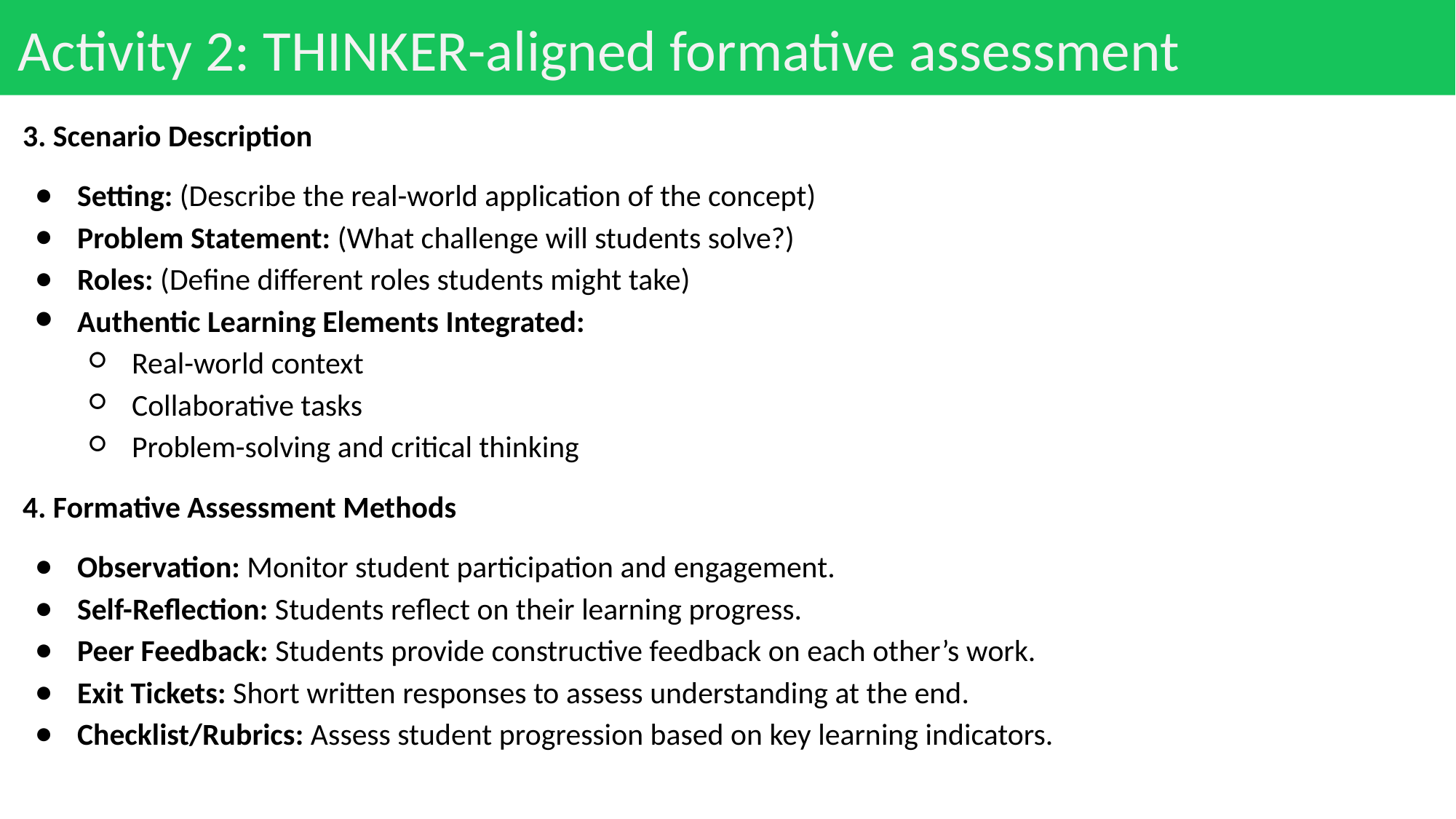

# Activity 2: THINKER-aligned formative assessment
3. Scenario Description
Setting: (Describe the real-world application of the concept)
Problem Statement: (What challenge will students solve?)
Roles: (Define different roles students might take)
Authentic Learning Elements Integrated:
Real-world context
Collaborative tasks
Problem-solving and critical thinking
4. Formative Assessment Methods
Observation: Monitor student participation and engagement.
Self-Reflection: Students reflect on their learning progress.
Peer Feedback: Students provide constructive feedback on each other’s work.
Exit Tickets: Short written responses to assess understanding at the end.
Checklist/Rubrics: Assess student progression based on key learning indicators.